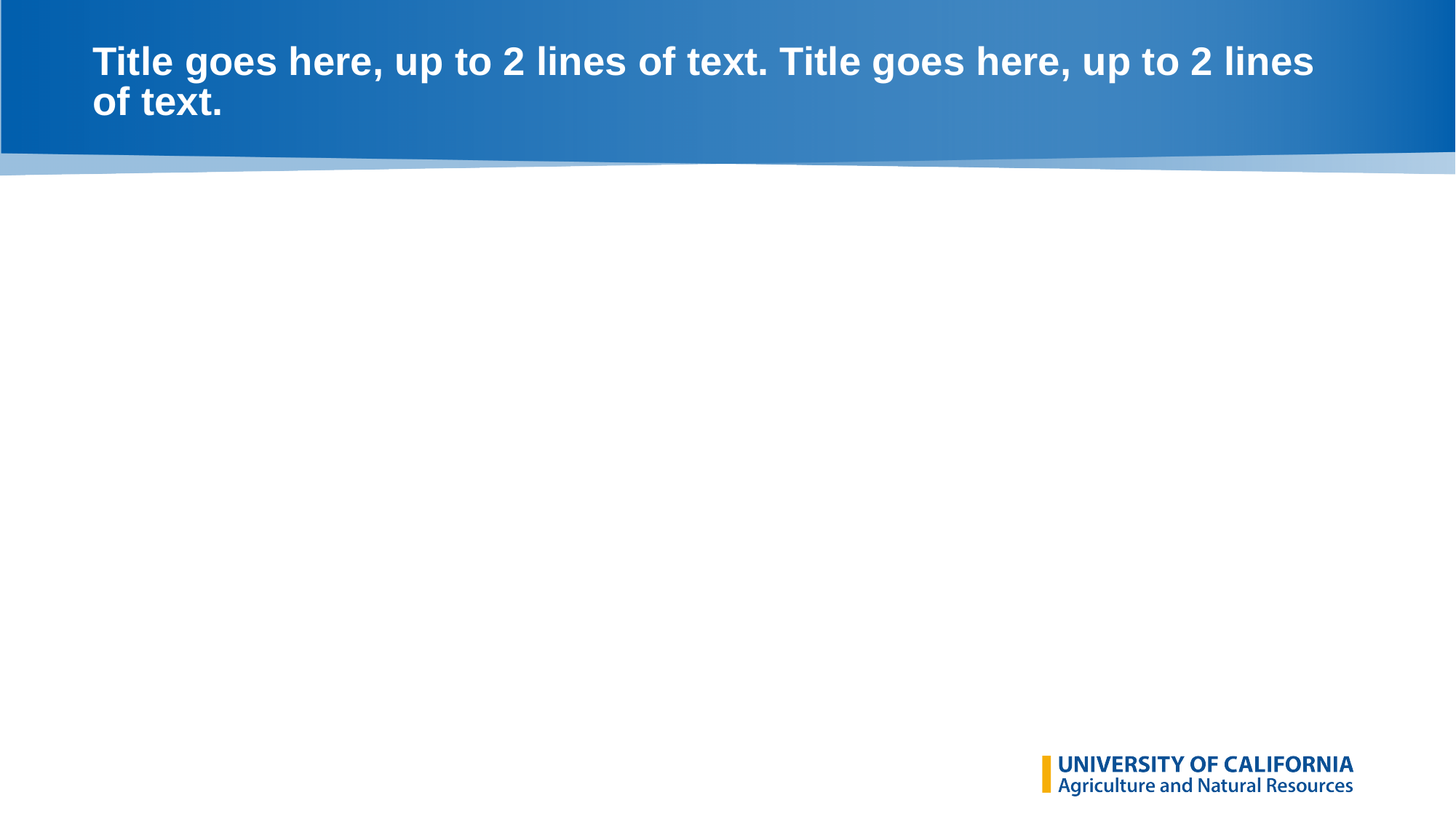

# Title goes here, up to 2 lines of text. Title goes here, up to 2 lines of text.